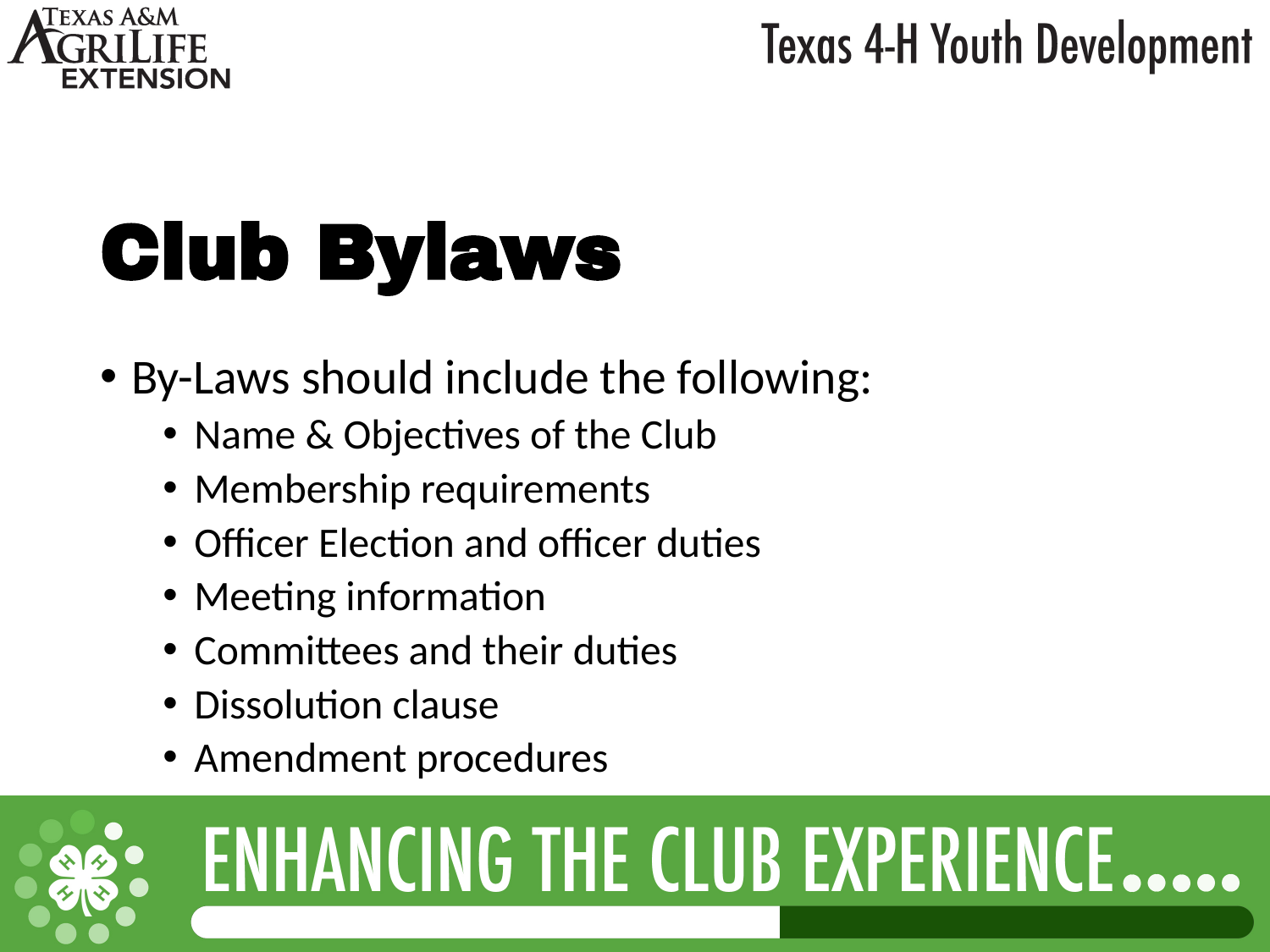

Club Bylaws
By-Laws should include the following:
Name & Objectives of the Club
Membership requirements
Officer Election and officer duties
Meeting information
Committees and their duties
Dissolution clause
Amendment procedures